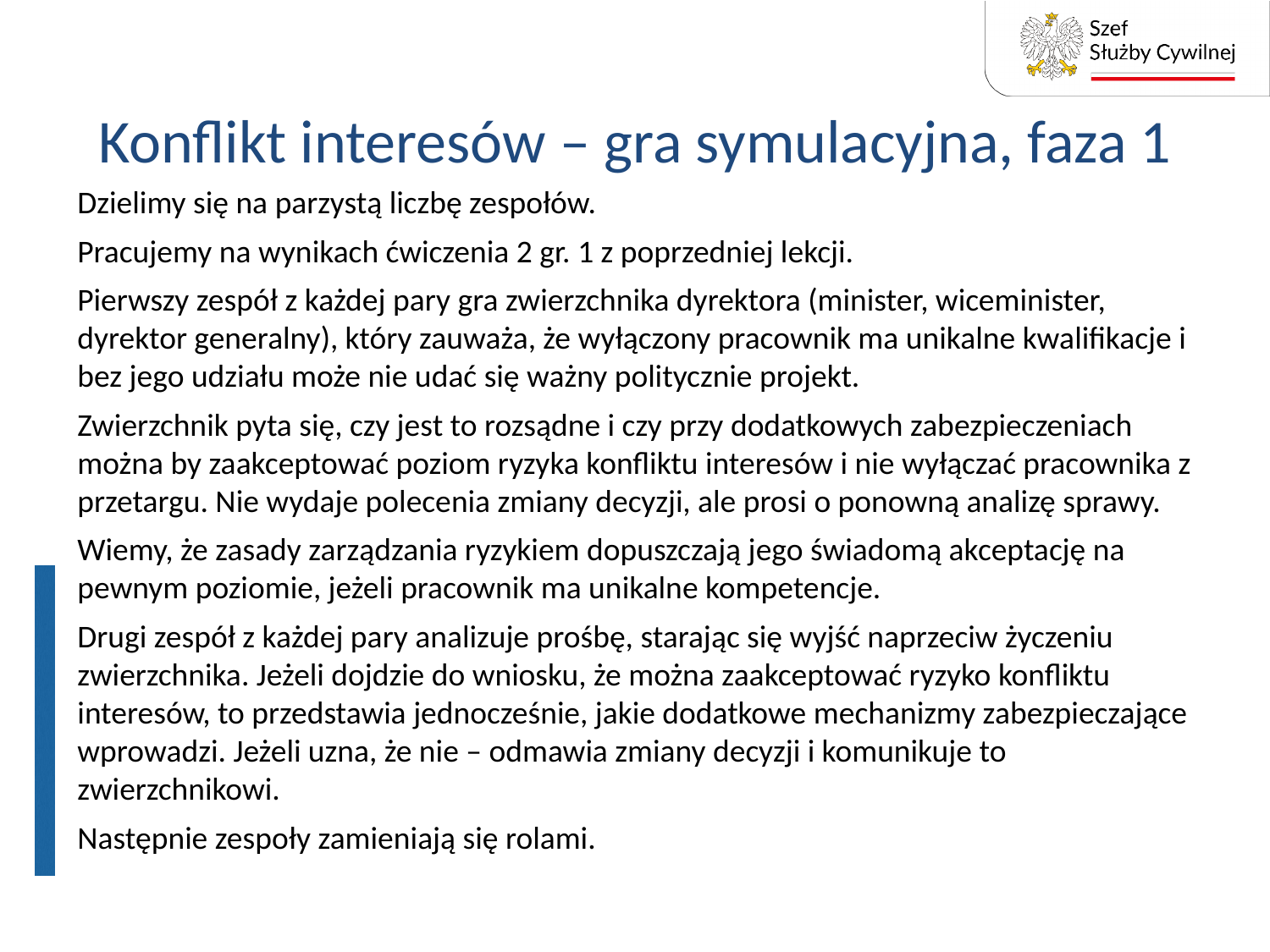

# Konflikt interesów – gra symulacyjna, faza 1
Dzielimy się na parzystą liczbę zespołów.
Pracujemy na wynikach ćwiczenia 2 gr. 1 z poprzedniej lekcji.
Pierwszy zespół z każdej pary gra zwierzchnika dyrektora (minister, wiceminister, dyrektor generalny), który zauważa, że wyłączony pracownik ma unikalne kwalifikacje i bez jego udziału może nie udać się ważny politycznie projekt.
Zwierzchnik pyta się, czy jest to rozsądne i czy przy dodatkowych zabezpieczeniach można by zaakceptować poziom ryzyka konfliktu interesów i nie wyłączać pracownika z przetargu. Nie wydaje polecenia zmiany decyzji, ale prosi o ponowną analizę sprawy.
Wiemy, że zasady zarządzania ryzykiem dopuszczają jego świadomą akceptację na pewnym poziomie, jeżeli pracownik ma unikalne kompetencje.
Drugi zespół z każdej pary analizuje prośbę, starając się wyjść naprzeciw życzeniu zwierzchnika. Jeżeli dojdzie do wniosku, że można zaakceptować ryzyko konfliktu interesów, to przedstawia jednocześnie, jakie dodatkowe mechanizmy zabezpieczające wprowadzi. Jeżeli uzna, że nie – odmawia zmiany decyzji i komunikuje to zwierzchnikowi.
Następnie zespoły zamieniają się rolami.